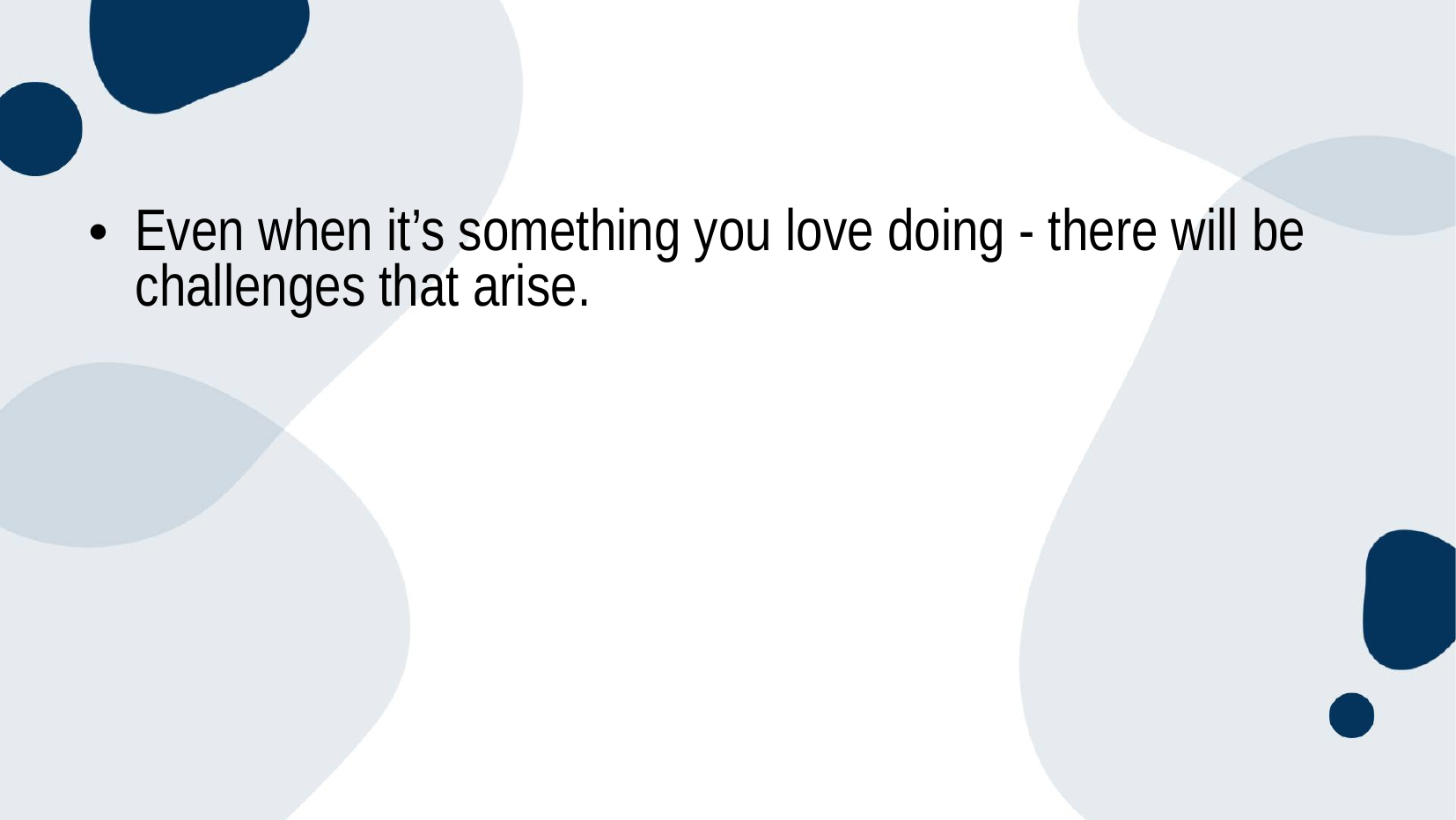

#
Even when it’s something you love doing - there will be challenges that arise.